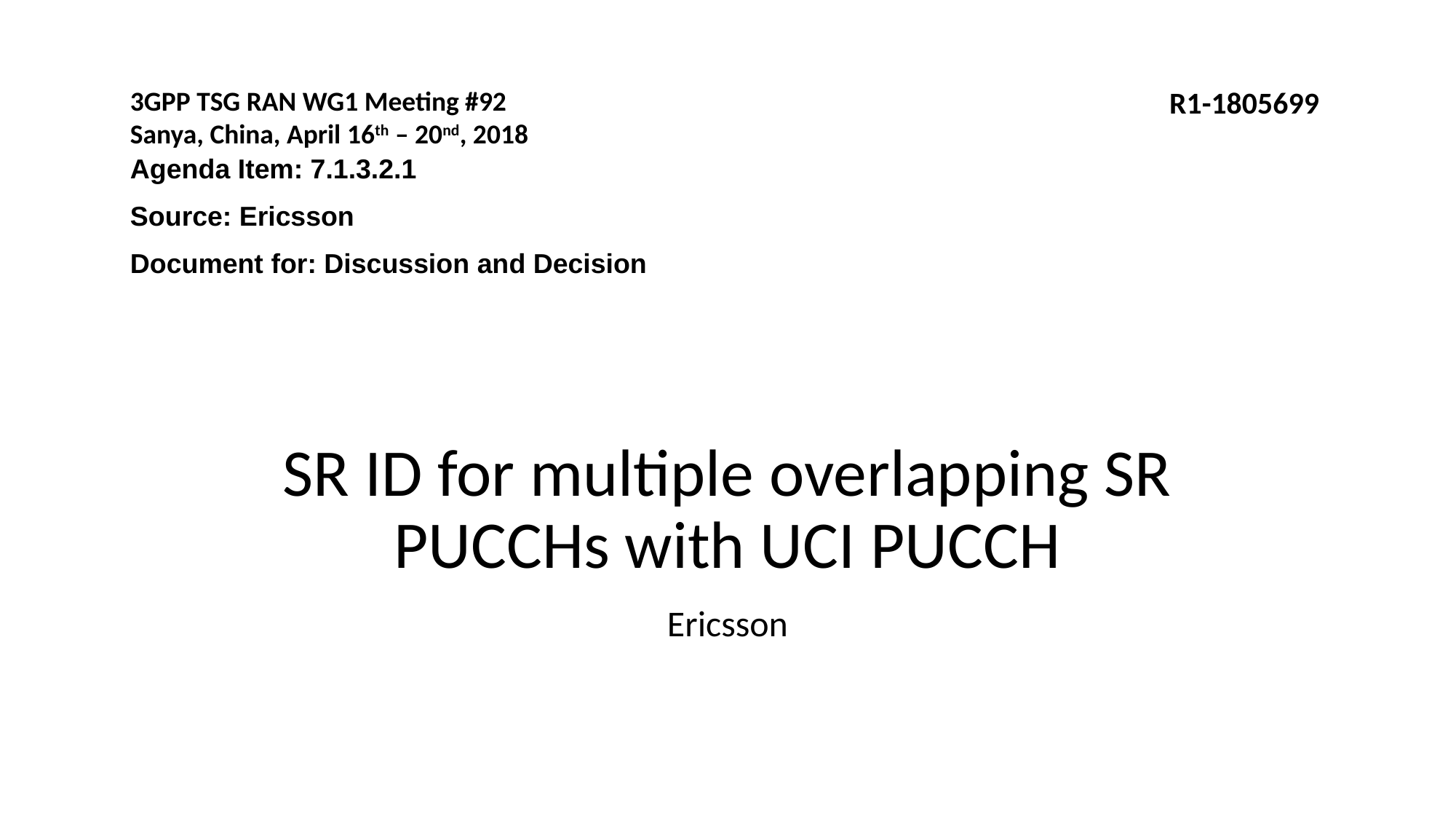

3GPP TSG RAN WG1 Meeting #92
Sanya, China, April 16th – 20nd, 2018
Agenda Item: 7.1.3.2.1
Source: Ericsson
Document for: Discussion and Decision
R1-1805699
# SR ID for multiple overlapping SR PUCCHs with UCI PUCCH
Ericsson